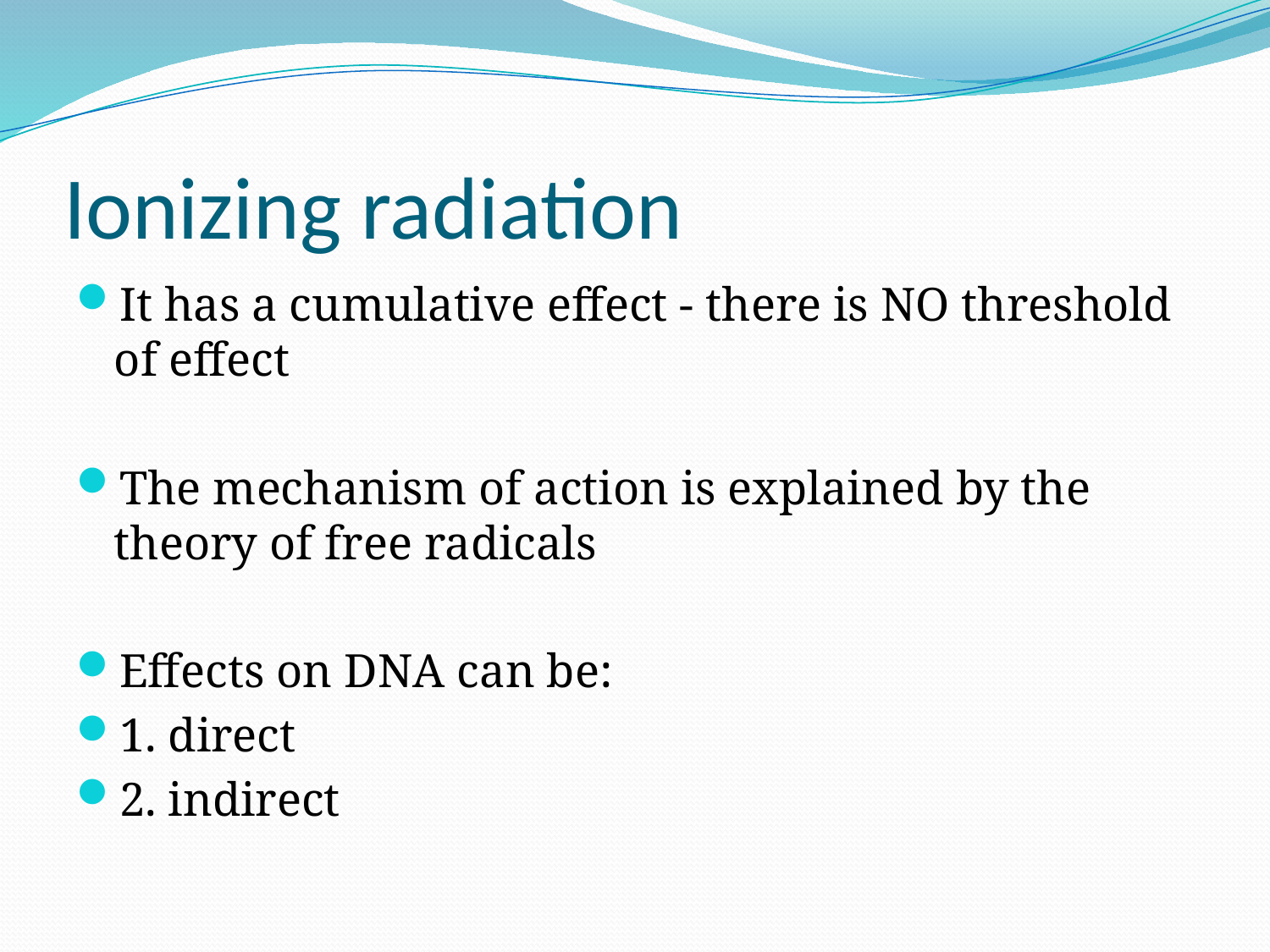

# Ionizing radiation
It has a cumulative effect - there is NO threshold of effect

The mechanism of action is explained by the theory of free radicals

Effects on DNA can be:
1. direct
2. indirect